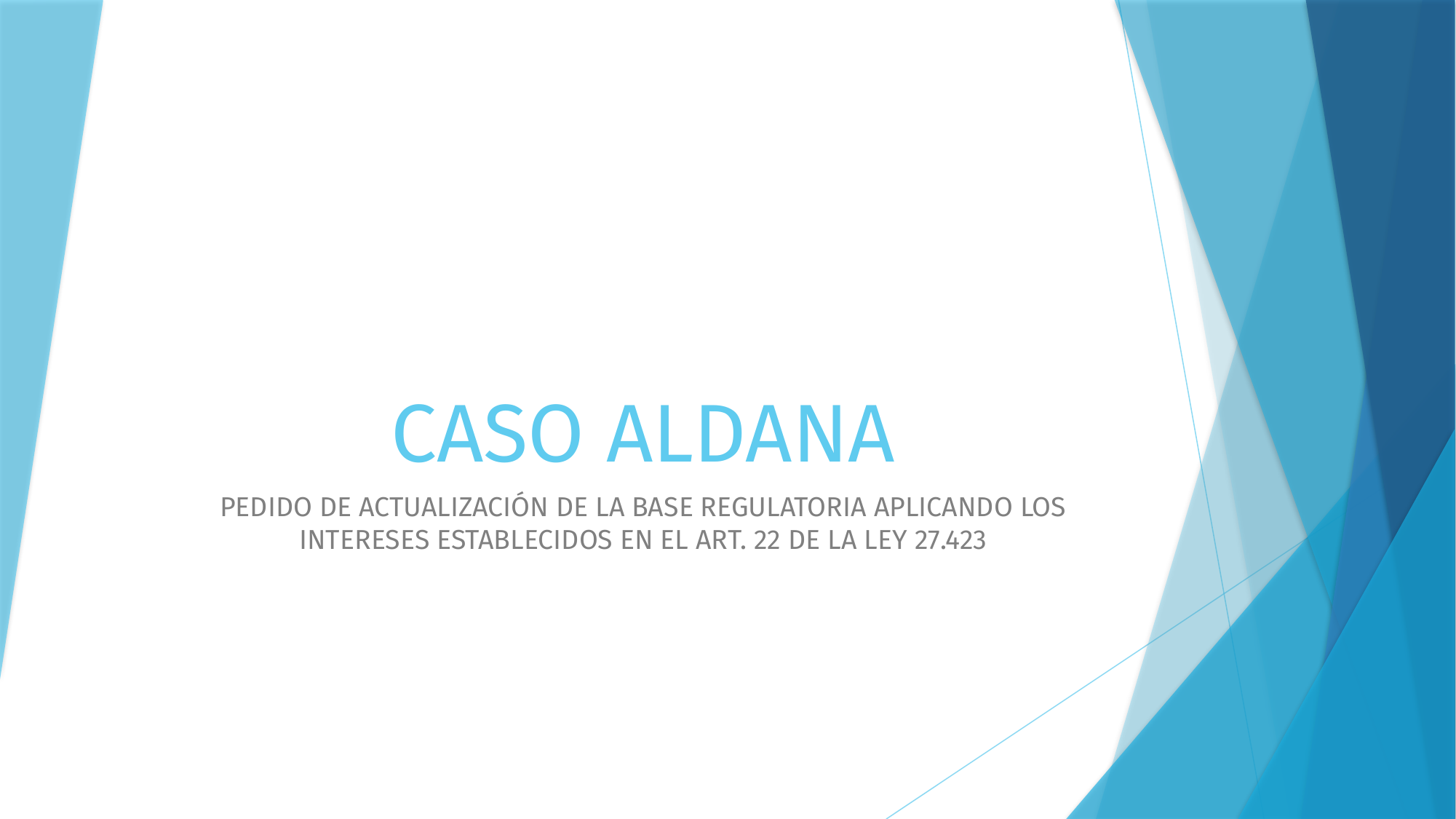

# CASO ALDANA
PEDIDO DE ACTUALIZACIÓN DE LA BASE REGULATORIA APLICANDO LOS INTERESES ESTABLECIDOS EN EL ART. 22 DE LA LEY 27.423